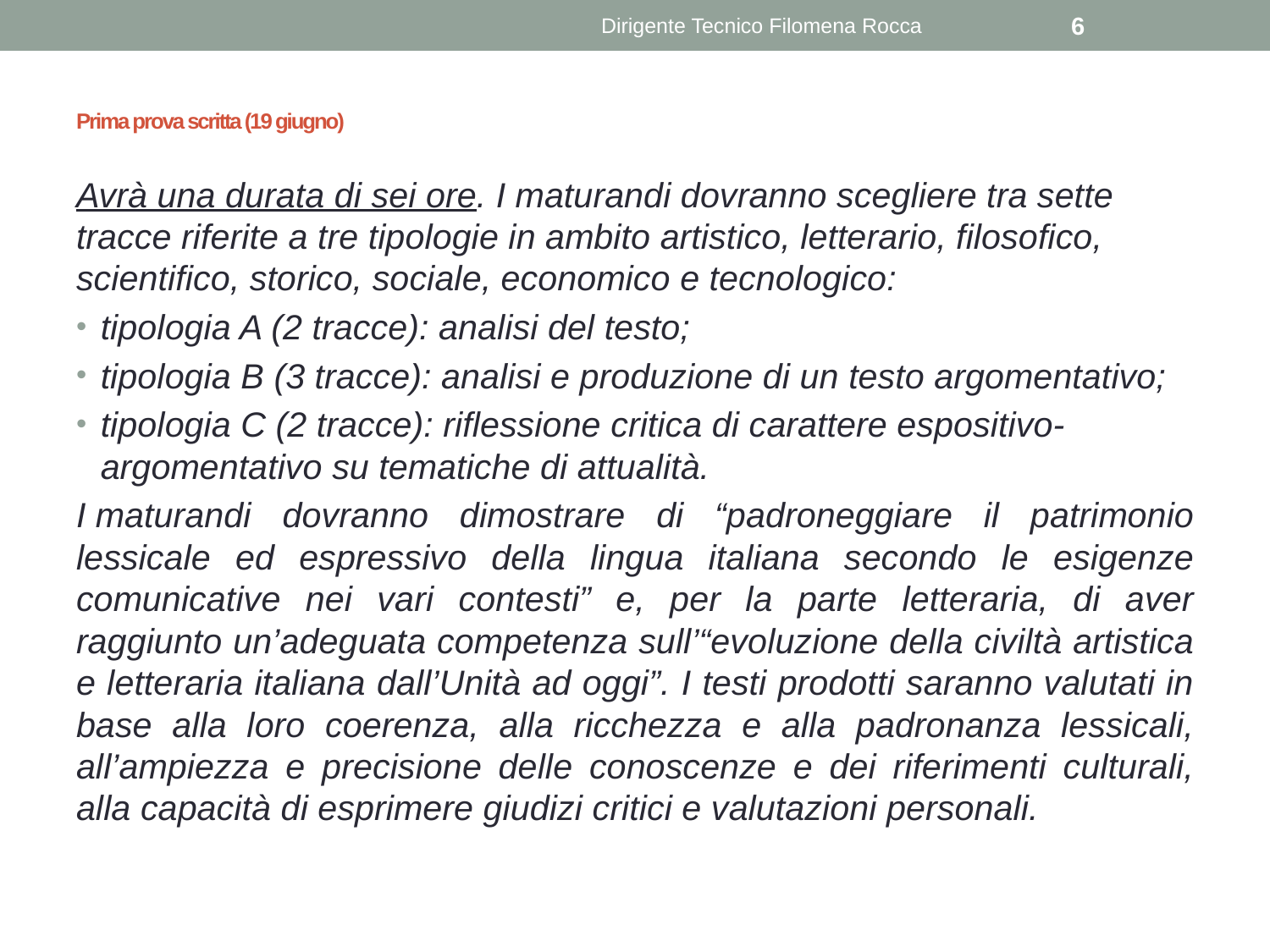

Dirigente Tecnico Filomena Rocca
6
# Prima prova scritta (19 giugno)
Avrà una durata di sei ore. I maturandi dovranno scegliere tra sette tracce riferite a tre tipologie in ambito artistico, letterario, filosofico, scientifico, storico, sociale, economico e tecnologico:
tipologia A (2 tracce): analisi del testo;
tipologia B (3 tracce): analisi e produzione di un testo argomentativo;
tipologia C (2 tracce): riflessione critica di carattere espositivo-argomentativo su tematiche di attualità.
I maturandi dovranno dimostrare di “padroneggiare il patrimonio lessicale ed espressivo della lingua italiana secondo le esigenze comunicative nei vari contesti” e, per la parte letteraria, di aver raggiunto un’adeguata competenza sull’“evoluzione della civiltà artistica e letteraria italiana dall’Unità ad oggi”. I testi prodotti saranno valutati in base alla loro coerenza, alla ricchezza e alla padronanza lessicali, all’ampiezza e precisione delle conoscenze e dei riferimenti culturali, alla capacità di esprimere giudizi critici e valutazioni personali.